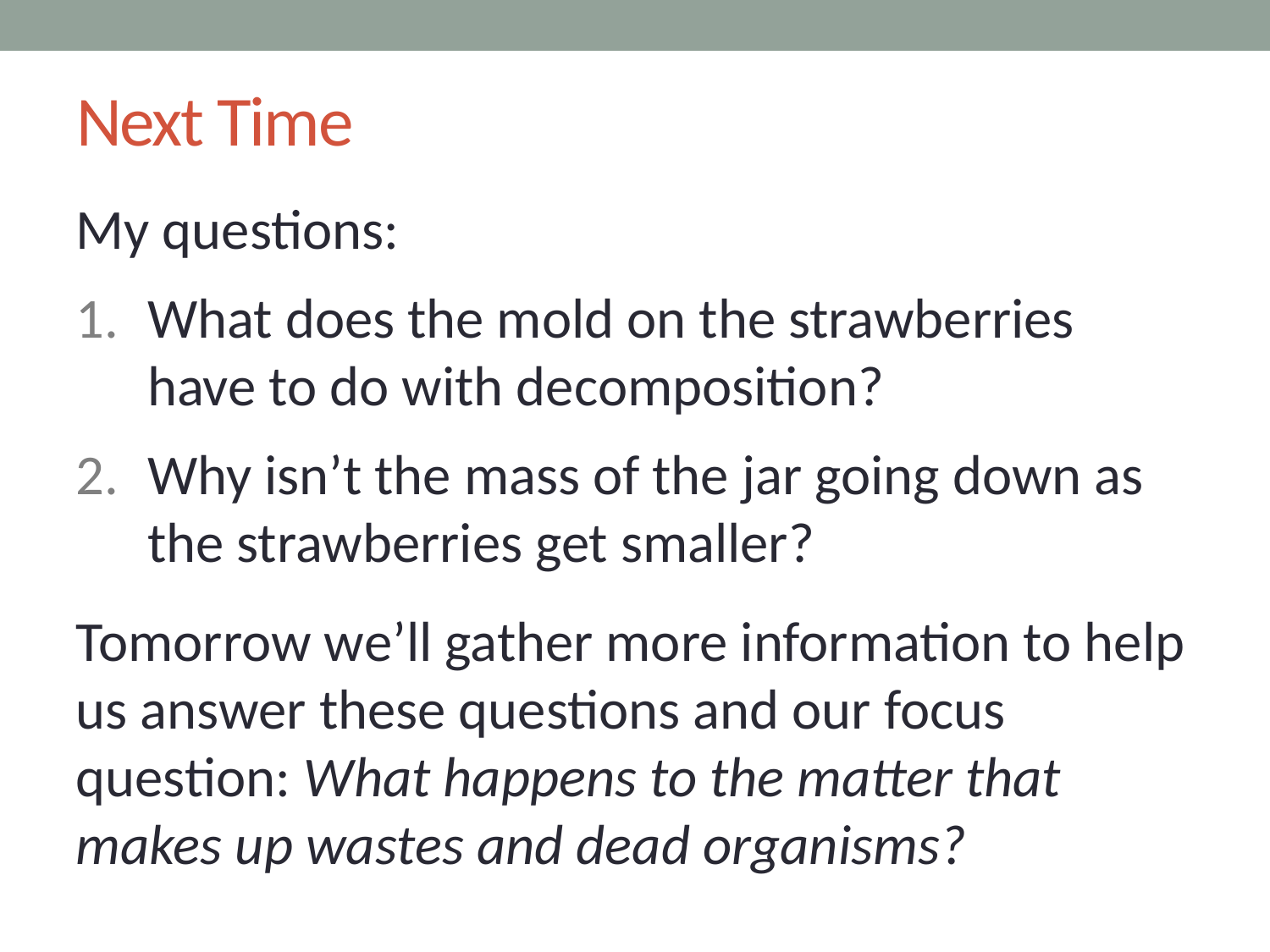

# Next Time
My questions:
What does the mold on the strawberries have to do with decomposition?
Why isn’t the mass of the jar going down as the strawberries get smaller?
Tomorrow we’ll gather more information to help us answer these questions and our focus question: What happens to the matter that makes up wastes and dead organisms?